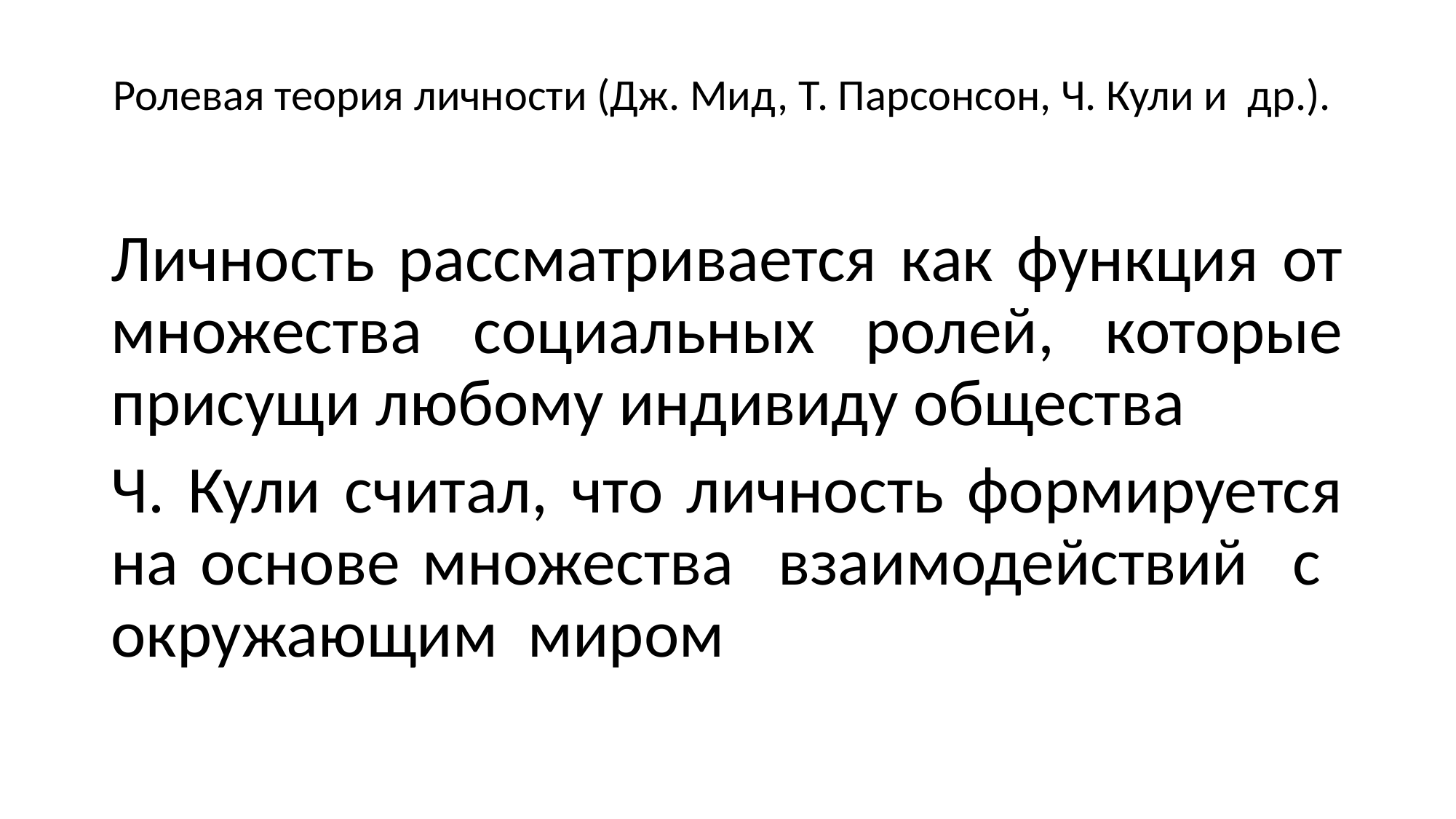

# Ролевая теория личности (Дж. Мид, Т. Парсонсон, Ч. Кули и  др.).
Личность рассматривается как функция от множества социальных ролей, которые присущи любому индивиду общества
Ч. Кули считал, что личность формируется на основе множества  взаимодействий  с  окружающим  миром